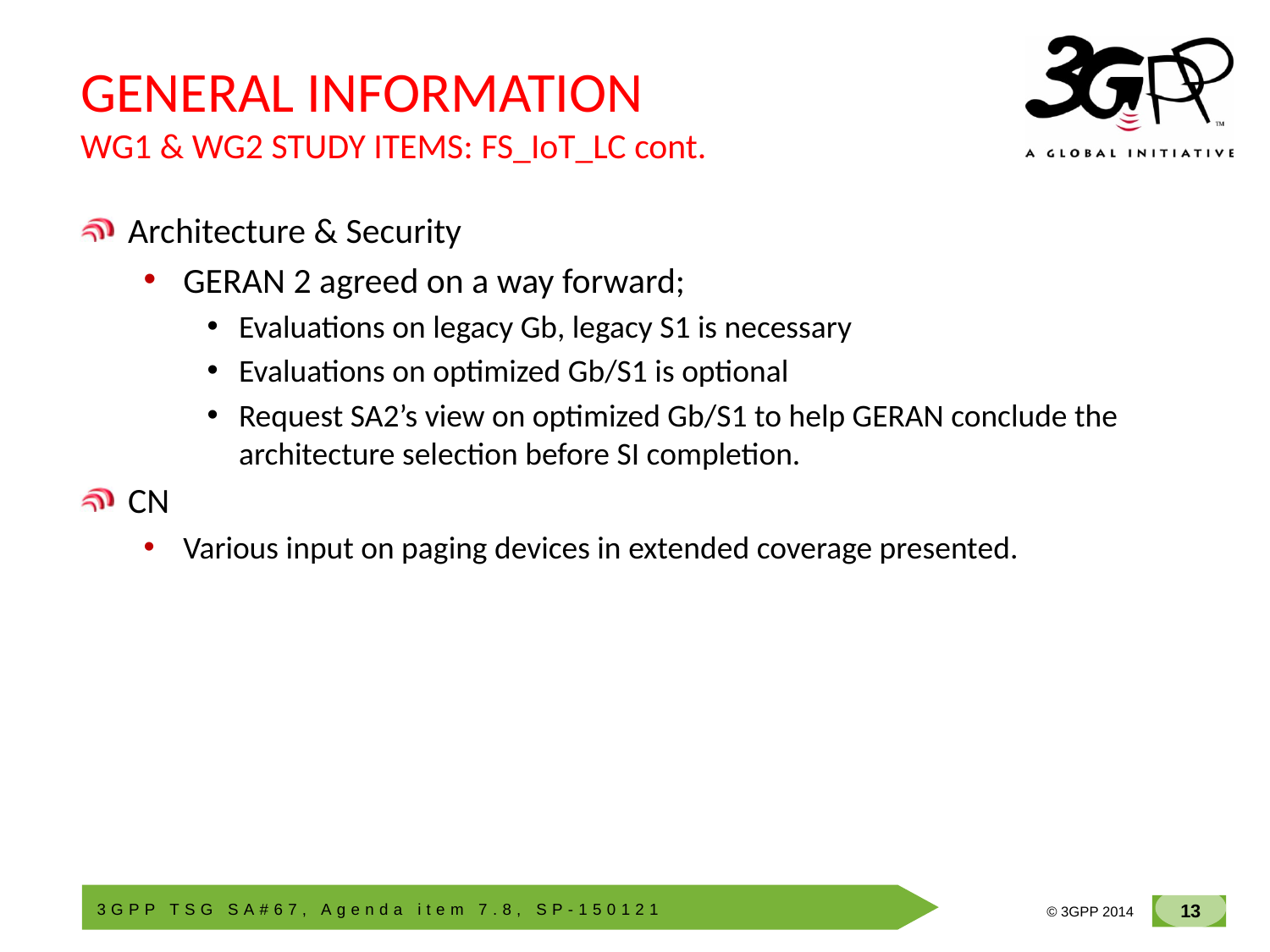

# GENERAL INFORMATION WG1 & WG2 STUDY ITEMS: FS_IoT_LC cont.
Architecture & Security
GERAN 2 agreed on a way forward;
Evaluations on legacy Gb, legacy S1 is necessary
Evaluations on optimized Gb/S1 is optional
Request SA2’s view on optimized Gb/S1 to help GERAN conclude the architecture selection before SI completion.
CN
Various input on paging devices in extended coverage presented.